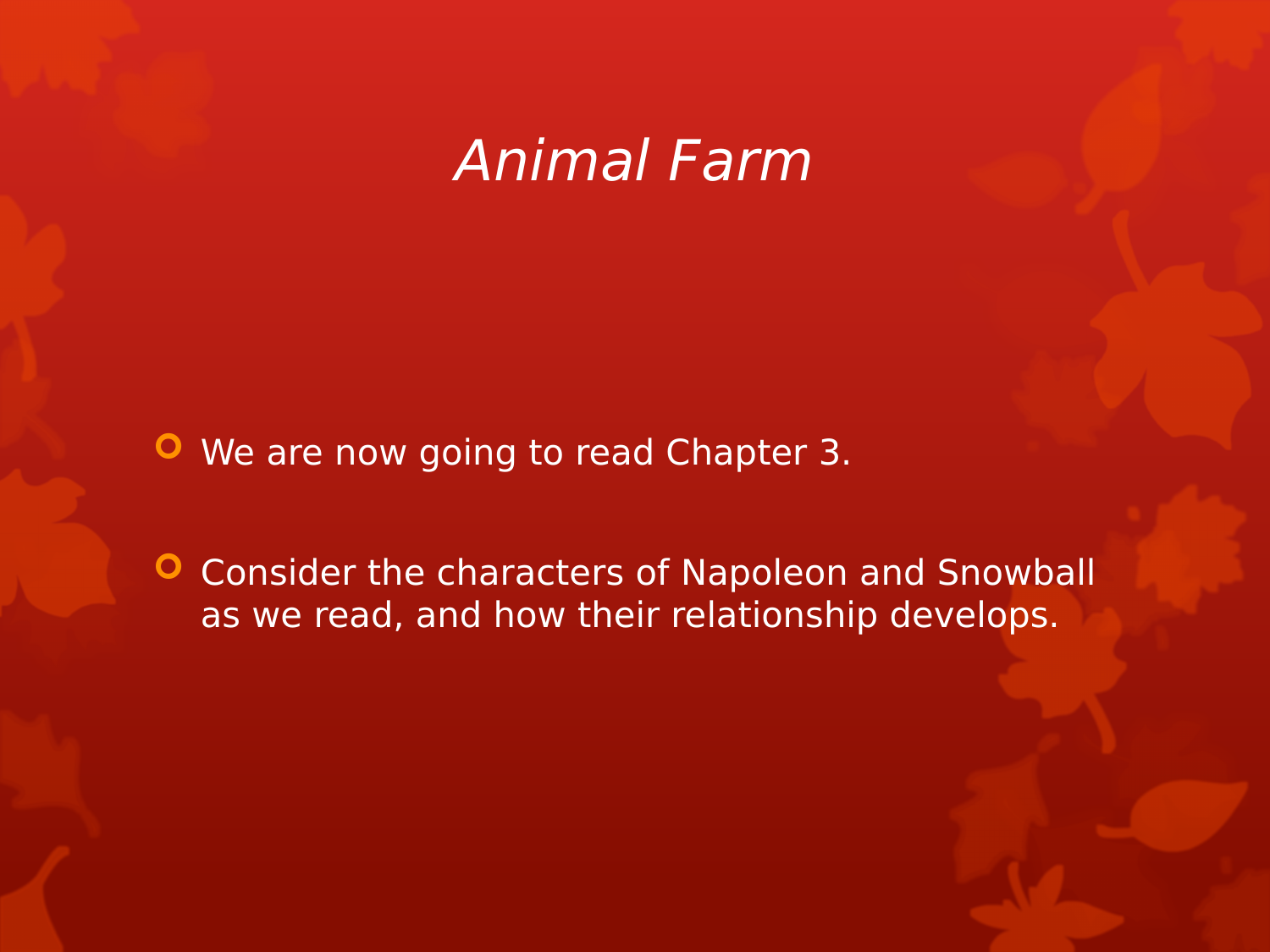

# Animal Farm
We are now going to read Chapter 3.

Consider the characters of Napoleon and Snowball as we read, and how their relationship develops.